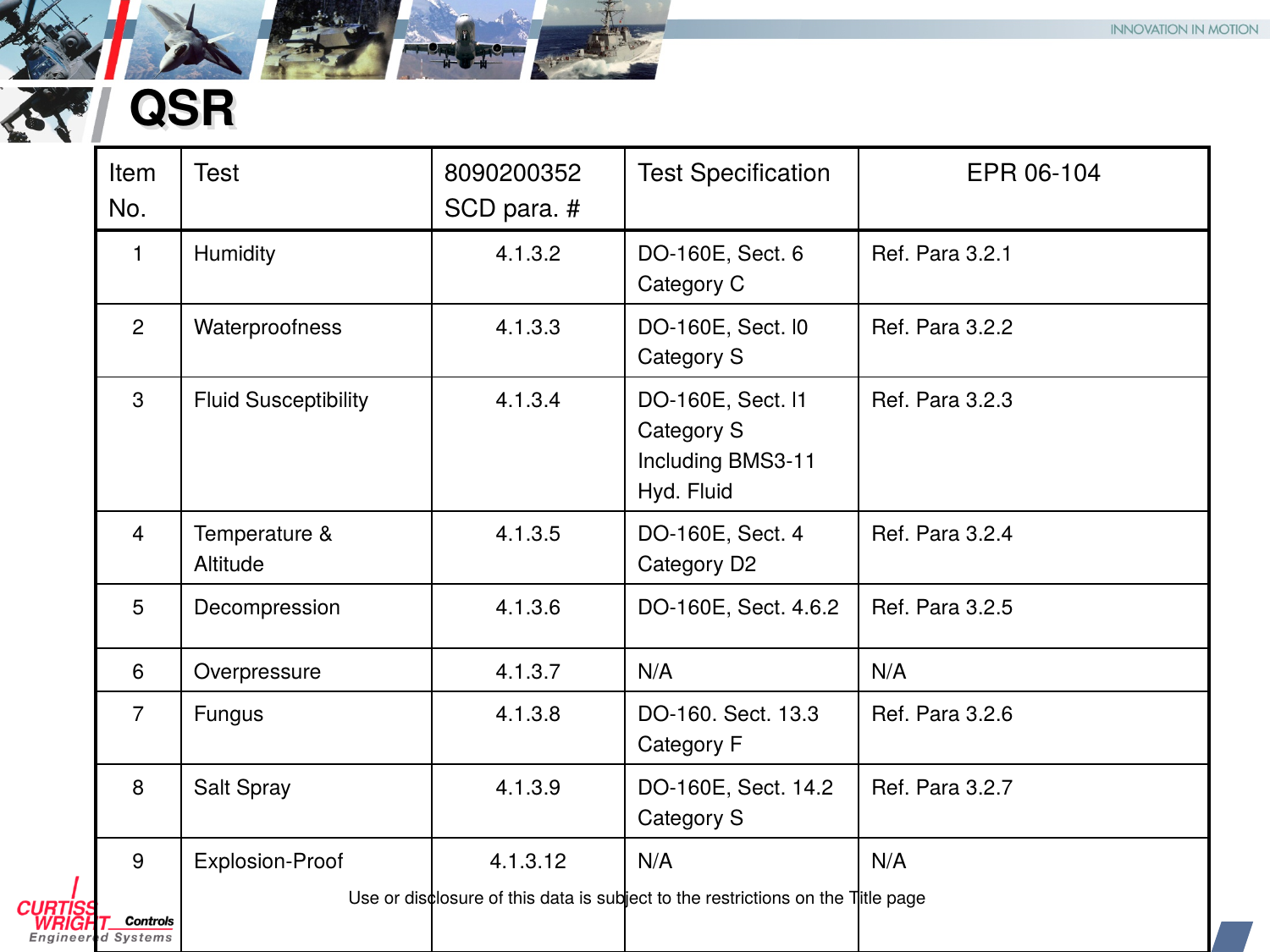

# QSR
| Item No. | Test | 8090200352 SCD para. # | Test Specification | EPR 06-104 |
| --- | --- | --- | --- | --- |
| 1 | Humidity | 4.1.3.2 | DO-160E, Sect. 6 Category C | Ref. Para 3.2.1 |
| 2 | Waterproofness | 4.1.3.3 | DO-160E, Sect. l0 Category S | Ref. Para 3.2.2 |
| 3 | Fluid Susceptibility | 4.1.3.4 | DO-160E, Sect. l1 Category S Including BMS3-11 Hyd. Fluid | Ref. Para 3.2.3 |
| 4 | Temperature & Altitude | 4.1.3.5 | DO-160E, Sect. 4 Category D2 | Ref. Para 3.2.4 |
| 5 | Decompression | 4.1.3.6 | DO-160E, Sect. 4.6.2 | Ref. Para 3.2.5 |
| 6 | Overpressure | 4.1.3.7 | N/A | N/A |
| 7 | Fungus | 4.1.3.8 | DO-160. Sect. 13.3 Category F | Ref. Para 3.2.6 |
| 8 | Salt Spray | 4.1.3.9 | DO-160E, Sect. 14.2 Category S | Ref. Para 3.2.7 |
| 9 | Explosion-Proof | 4.1.3.12 | N/A | N/A |
26